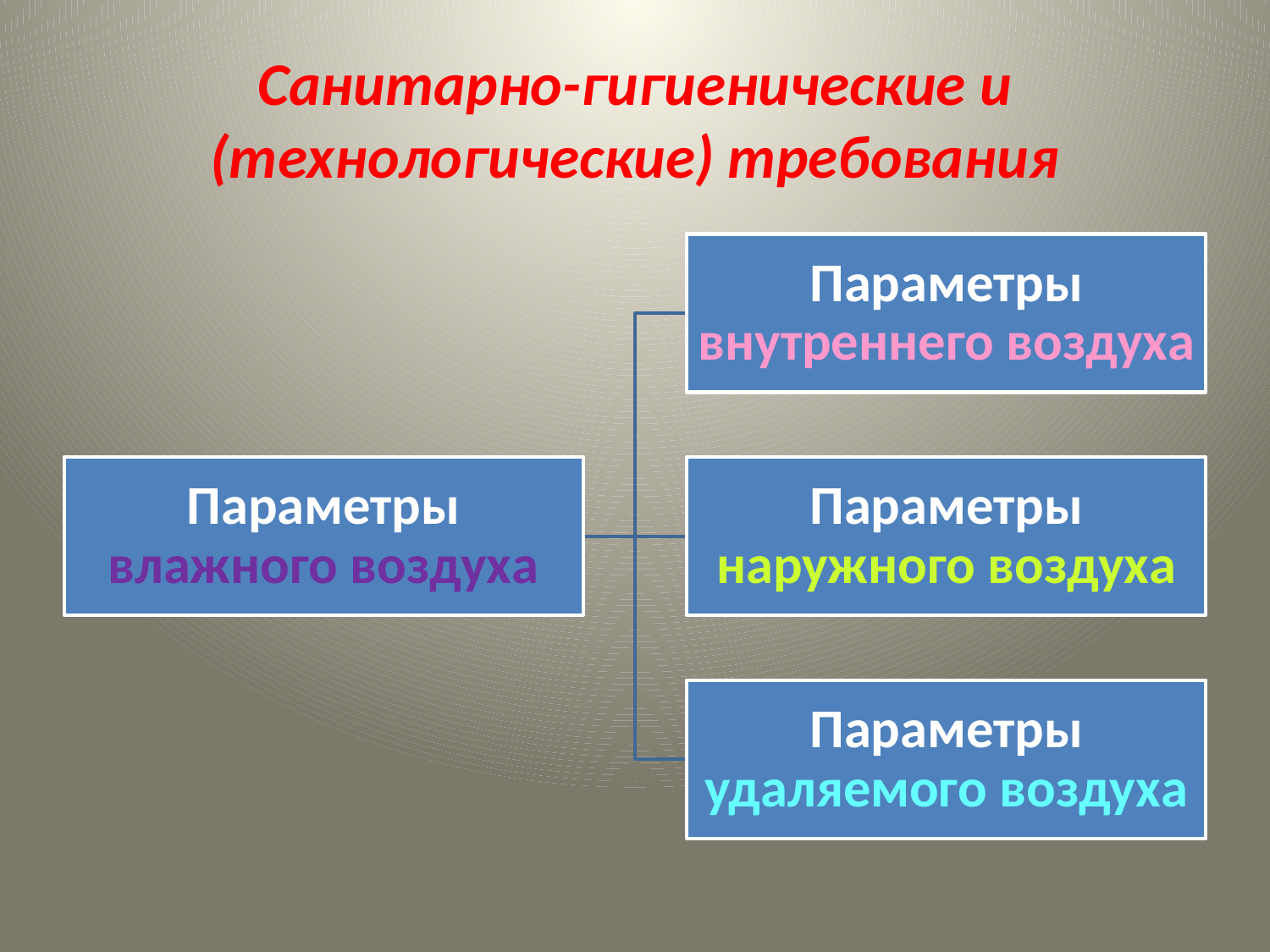

# Санитарно-гигиенические и (технологические) требования
Параметры влажного воздуха
Параметры внутреннего воздуха
Параметры наружного воздуха
Параметры удаляемого воздуха